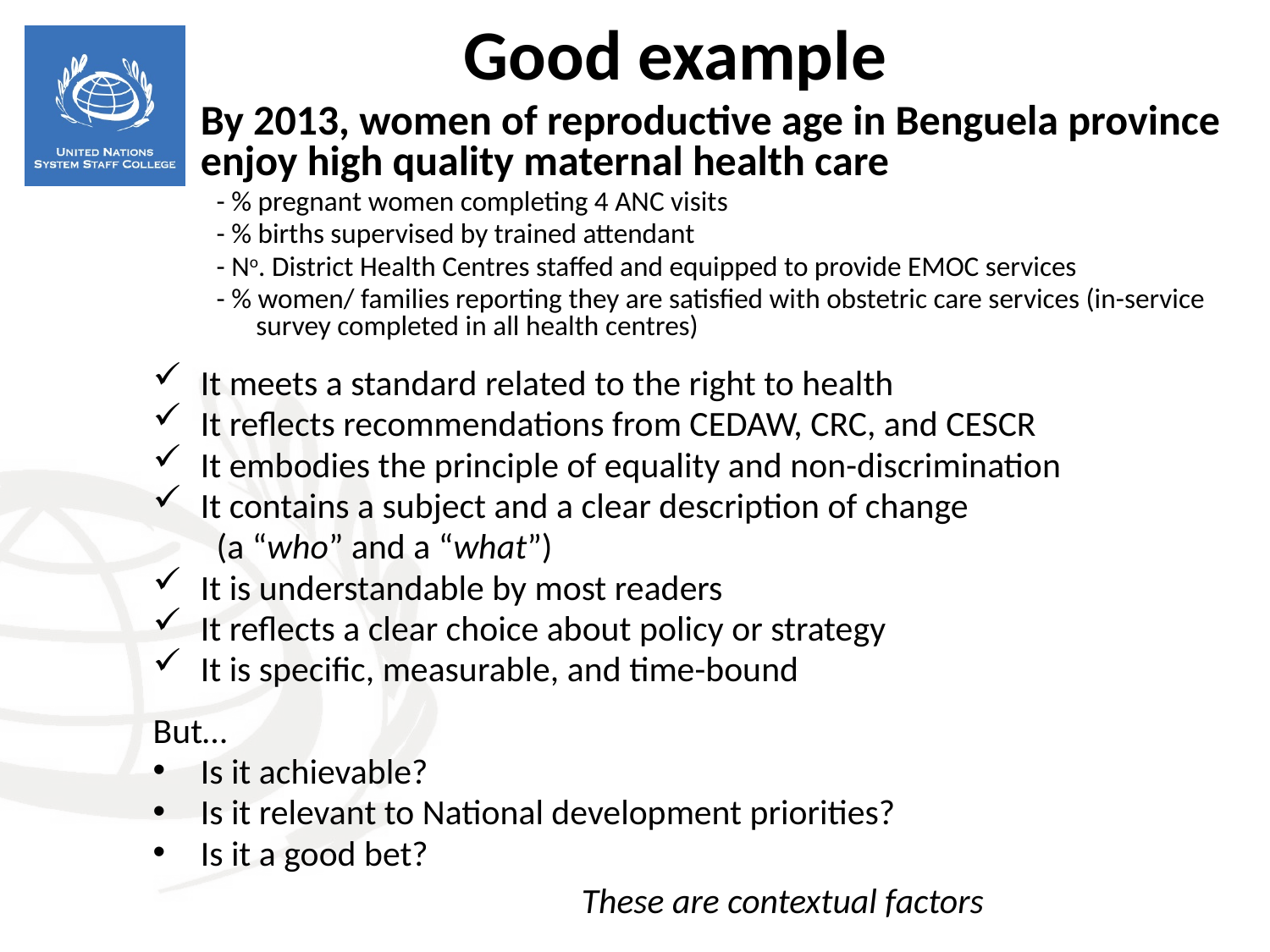

Good example
	By 2013, women of reproductive age in Benguela province enjoy high quality maternal health care
- % pregnant women completing 4 ANC visits
- % births supervised by trained attendant
- No. District Health Centres staffed and equipped to provide EMOC services
- % women/ families reporting they are satisfied with obstetric care services (in-service survey completed in all health centres)

It meets a standard related to the right to health
It reflects recommendations from CEDAW, CRC, and CESCR
It embodies the principle of equality and non-discrimination
It contains a subject and a clear description of change
(a “who” and a “what”)
It is understandable by most readers
It reflects a clear choice about policy or strategy
It is specific, measurable, and time-bound

But…
Is it achievable?
Is it relevant to National development priorities?
Is it a good bet?
				These are contextual factors